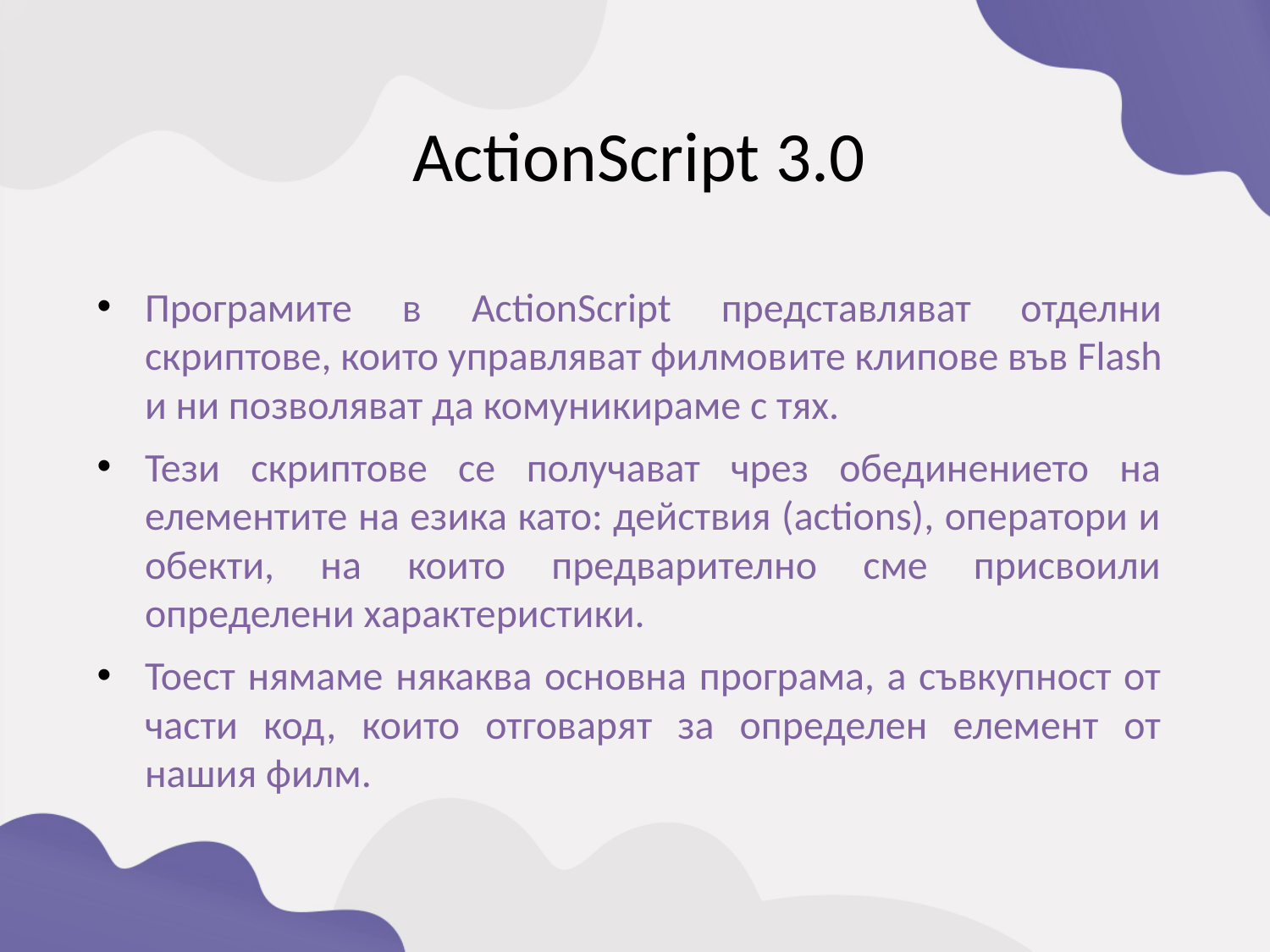

АctionScript 3.0
Програмите в ActionScript представляват отделни скриптове, които управляват филмовите клипове във Flash и ни позволяват да комуникираме с тях.
Тези скриптове се получават чрез обединението на елементите на езика като: действия (actions), оператори и обекти, на които предварително сме присвоили определени характеристики.
Тоест нямаме някаква основна програма, а съвкупност от части код, които отговарят за определен елемент от нашия филм.